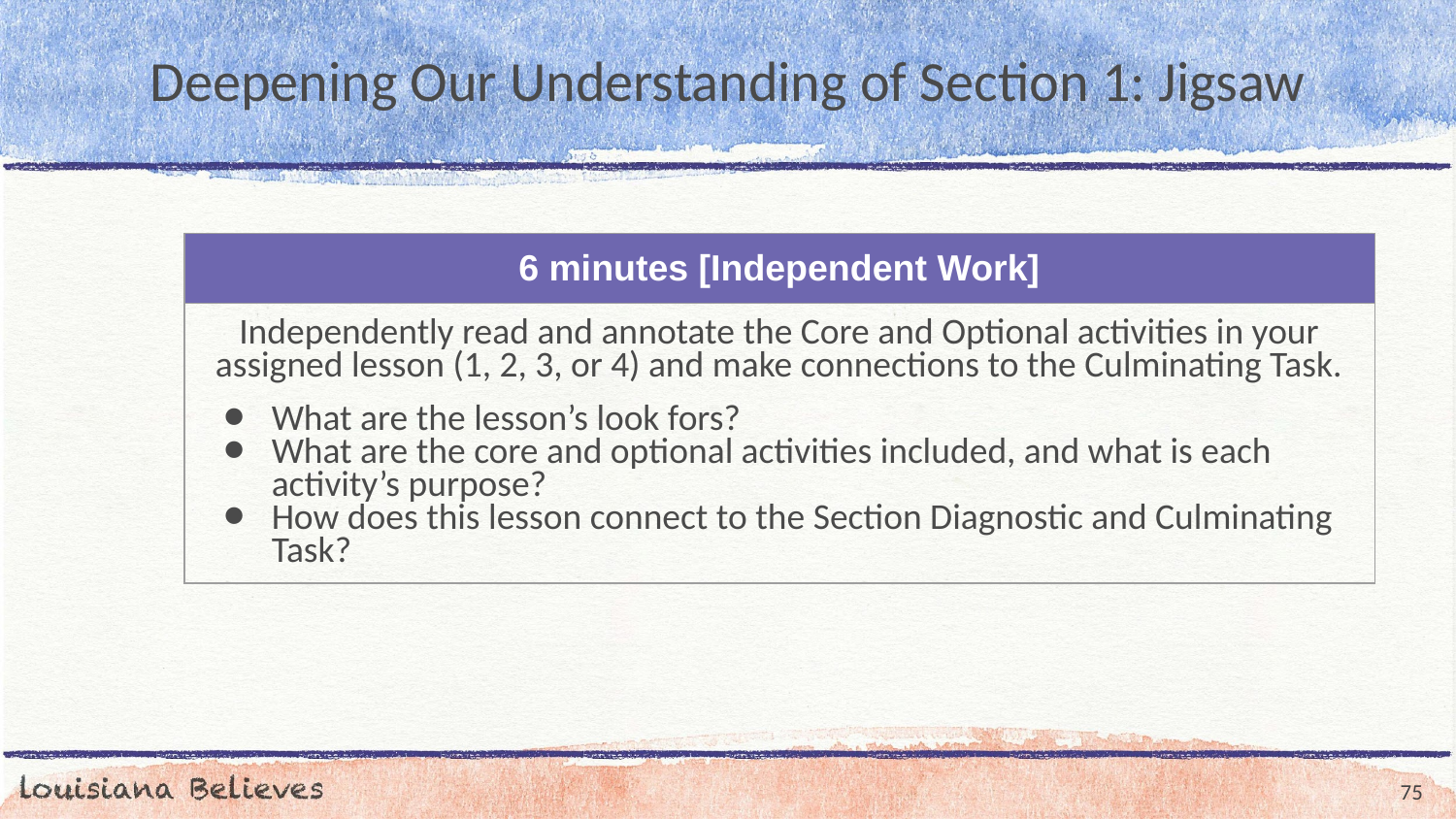

# Deepening Our Understanding of Section 1: Jigsaw
| 6 minutes [Independent Work] |
| --- |
| Independently read and annotate the Core and Optional activities in your assigned lesson (1, 2, 3, or 4) and make connections to the Culminating Task. What are the lesson’s look fors? What are the core and optional activities included, and what is each activity’s purpose? How does this lesson connect to the Section Diagnostic and Culminating Task? |